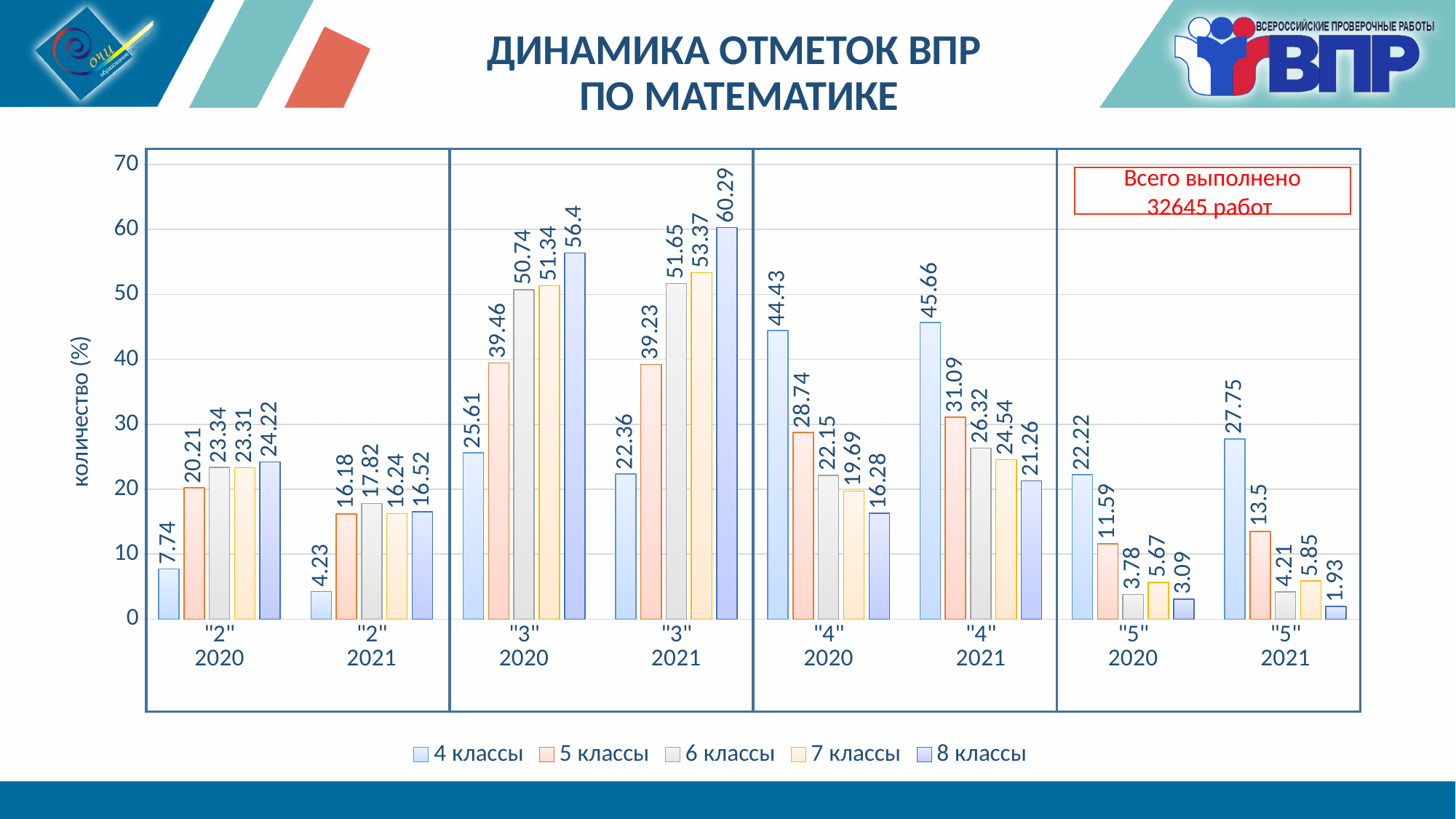

# ДИНАМИКА ОТМЕТОК ВПР ПО МАТЕМАТИКЕ

### Chart

| Category | 4 классы | 5 классы | 6 классы | 7 классы | 8 классы |
|---|---|---|---|---|---|
| "2" | 7.74 | 20.21 | 23.34 | 23.31 | 24.22 |
| "2" | 4.23 | 16.18 | 17.82 | 16.24 | 16.52 |
| "3" | 25.61 | 39.46 | 50.74 | 51.34 | 56.4 |
| "3" | 22.36 | 39.23 | 51.65 | 53.37 | 60.29 |
| "4" | 44.43 | 28.74 | 22.15 | 19.69 | 16.28 |
| "4" | 45.66 | 31.09 | 26.32 | 24.54 | 21.26 |
| "5" | 22.22 | 11.59 | 3.78 | 5.67 | 3.09 |
| "5" | 27.75 | 13.5 | 4.21 | 5.85 | 1.93 |

Всего выполнено
32645 работ